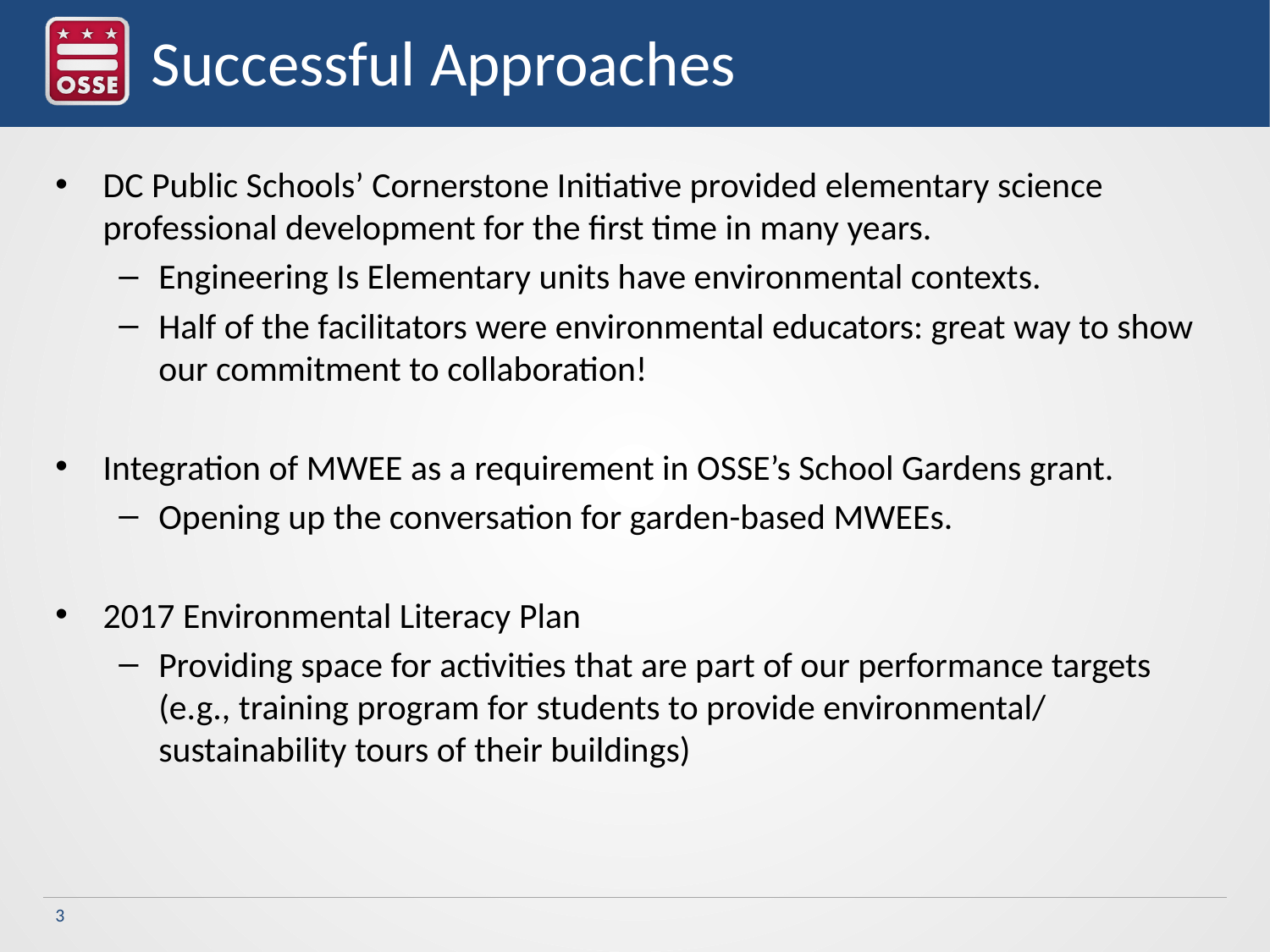

# Successful Approaches
DC Public Schools’ Cornerstone Initiative provided elementary science professional development for the first time in many years.
Engineering Is Elementary units have environmental contexts.
Half of the facilitators were environmental educators: great way to show our commitment to collaboration!

Integration of MWEE as a requirement in OSSE’s School Gardens grant.
Opening up the conversation for garden-based MWEEs.

2017 Environmental Literacy Plan
Providing space for activities that are part of our performance targets (e.g., training program for students to provide environmental/ sustainability tours of their buildings)

3